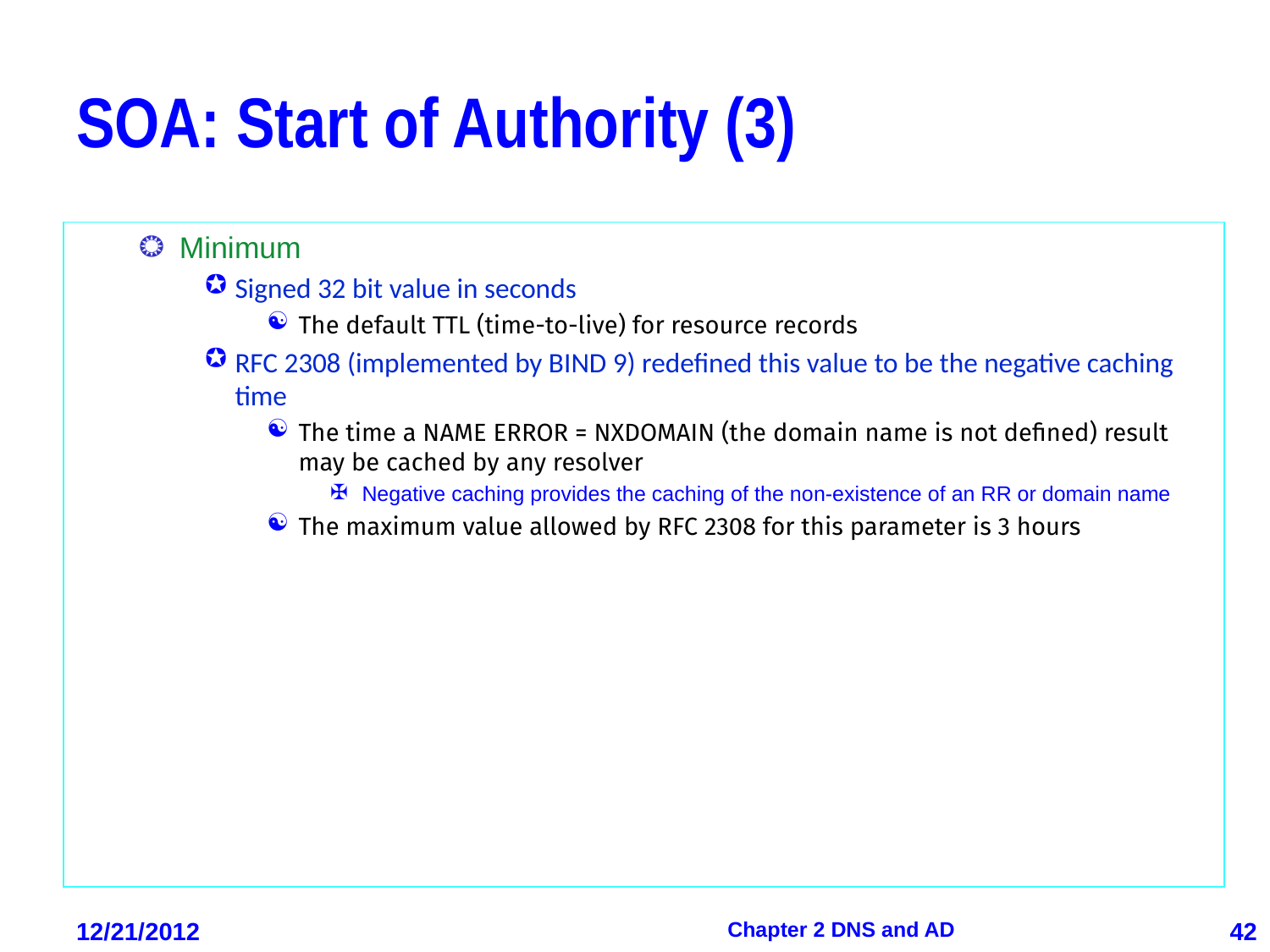

# SOA: Start of Authority (3)
Minimum
Signed 32 bit value in seconds
The default TTL (time-to-live) for resource records
RFC 2308 (implemented by BIND 9) redefined this value to be the negative caching time
The time a NAME ERROR = NXDOMAIN (the domain name is not defined) result may be cached by any resolver
Negative caching provides the caching of the non-existence of an RR or domain name
The maximum value allowed by RFC 2308 for this parameter is 3 hours

12/21/2012
Chapter 2 DNS and AD
42